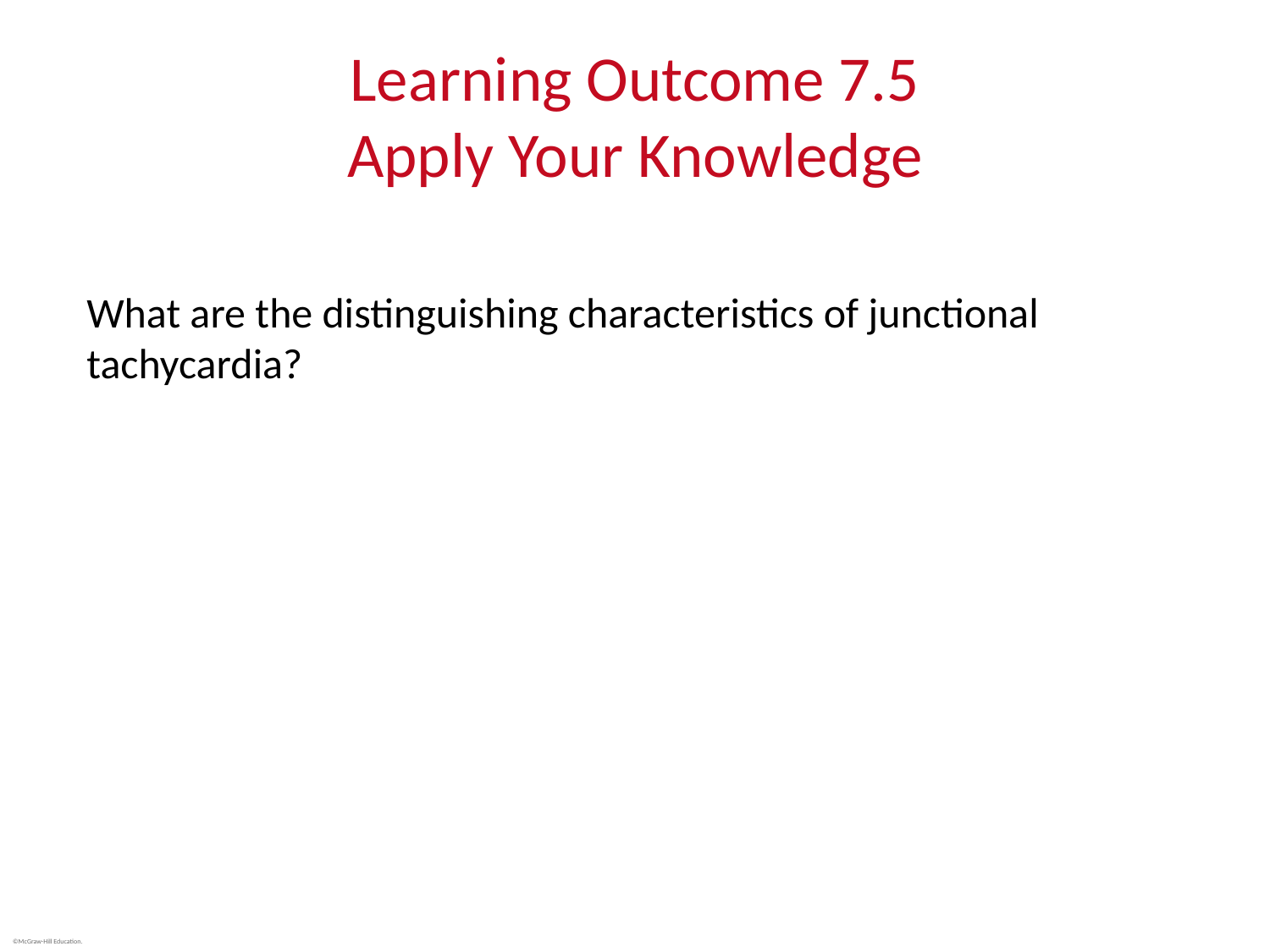

# Learning Outcome 7.5 Apply Your Knowledge
What are the distinguishing characteristics of junctional tachycardia?